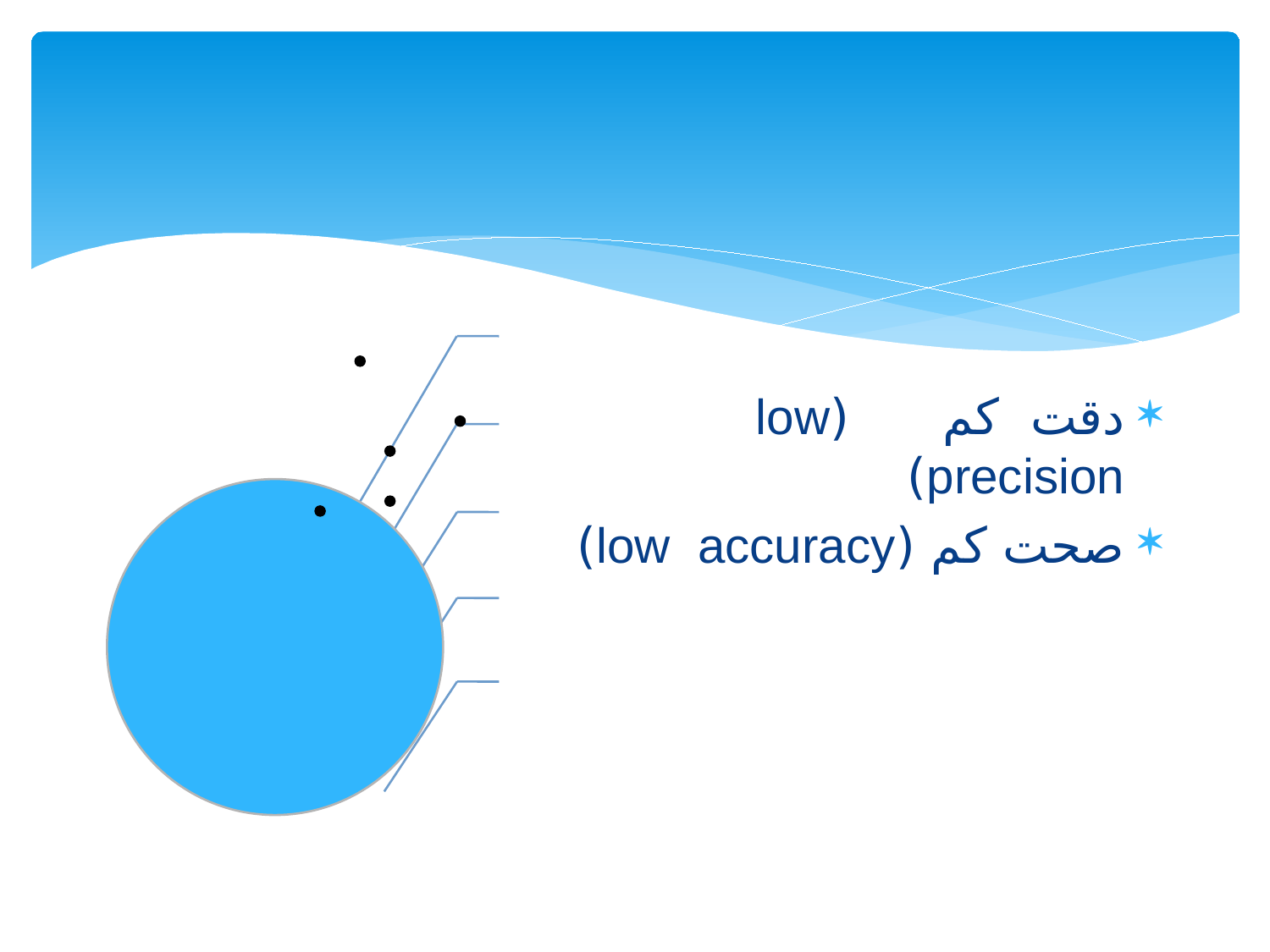

#

دقت  کم      (low precision)
صحت کم (low  accuracy)